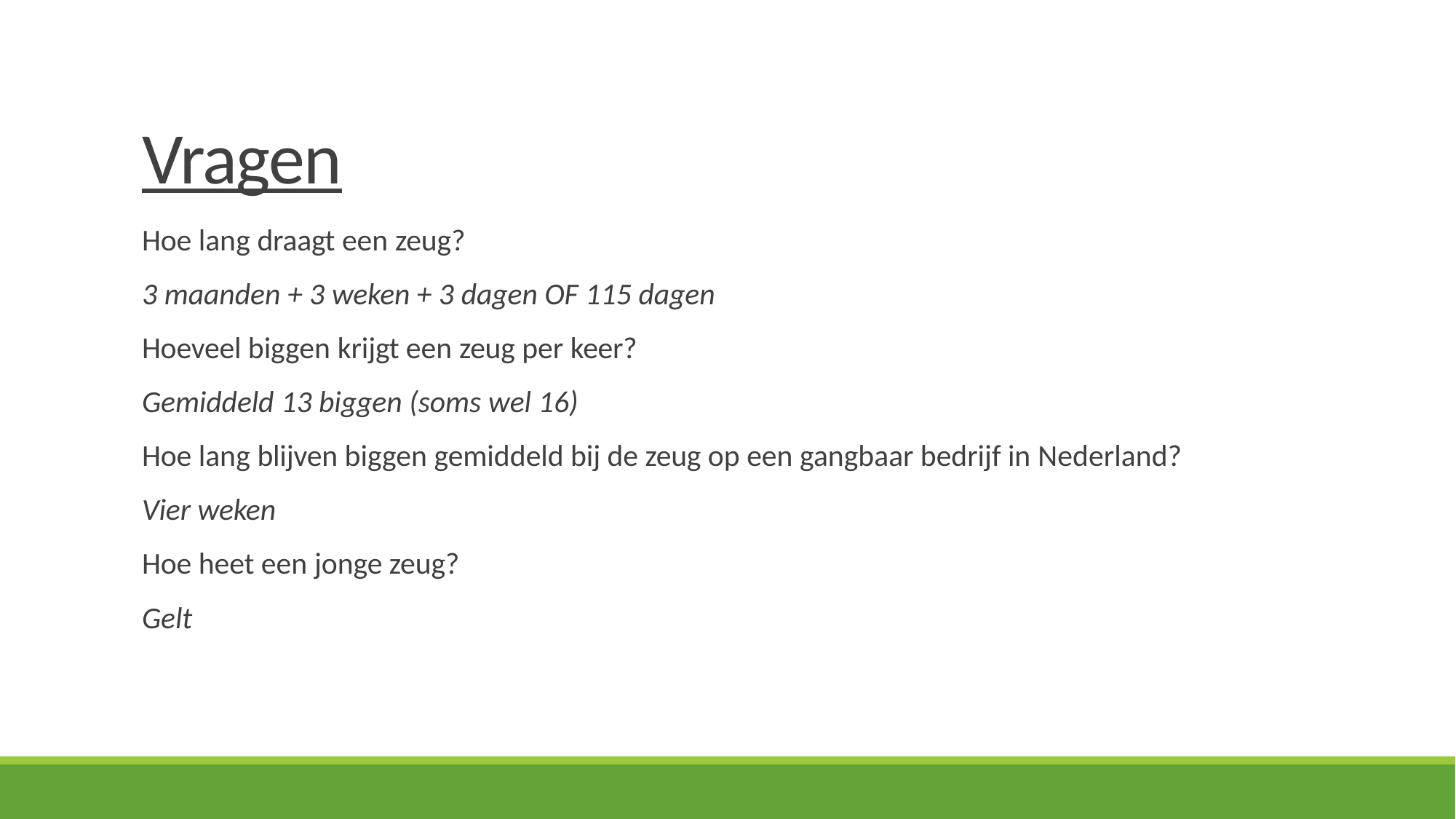

# Vragen
Hoe lang draagt een zeug?
3 maanden + 3 weken + 3 dagen OF 115 dagen
Hoeveel biggen krijgt een zeug per keer?
Gemiddeld 13 biggen (soms wel 16)
Hoe lang blijven biggen gemiddeld bij de zeug op een gangbaar bedrijf in Nederland?
Vier weken
Hoe heet een jonge zeug?
Gelt